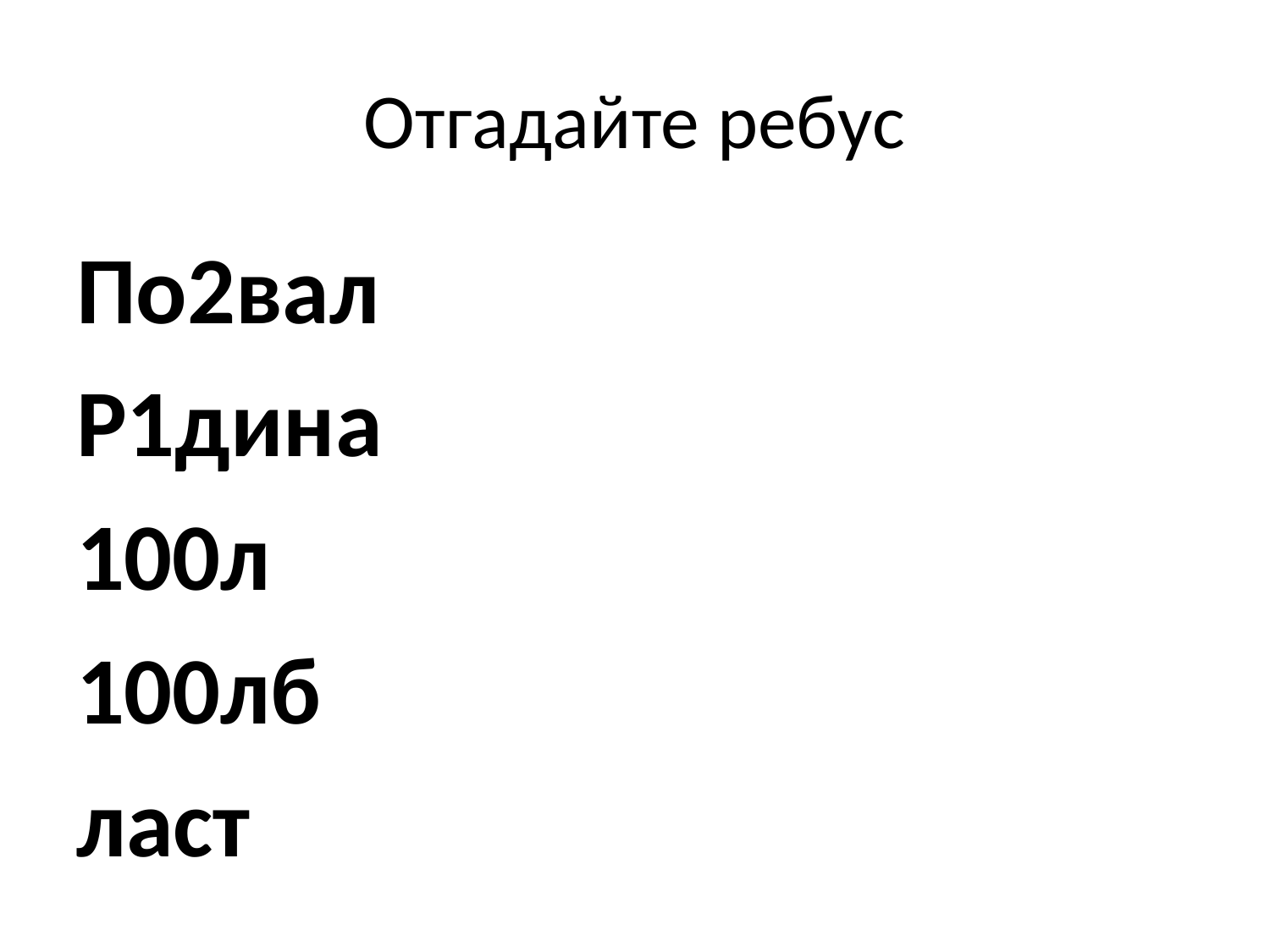

# Отгадайте ребус
По2вал
Р1дина
100л
100лб
ласт